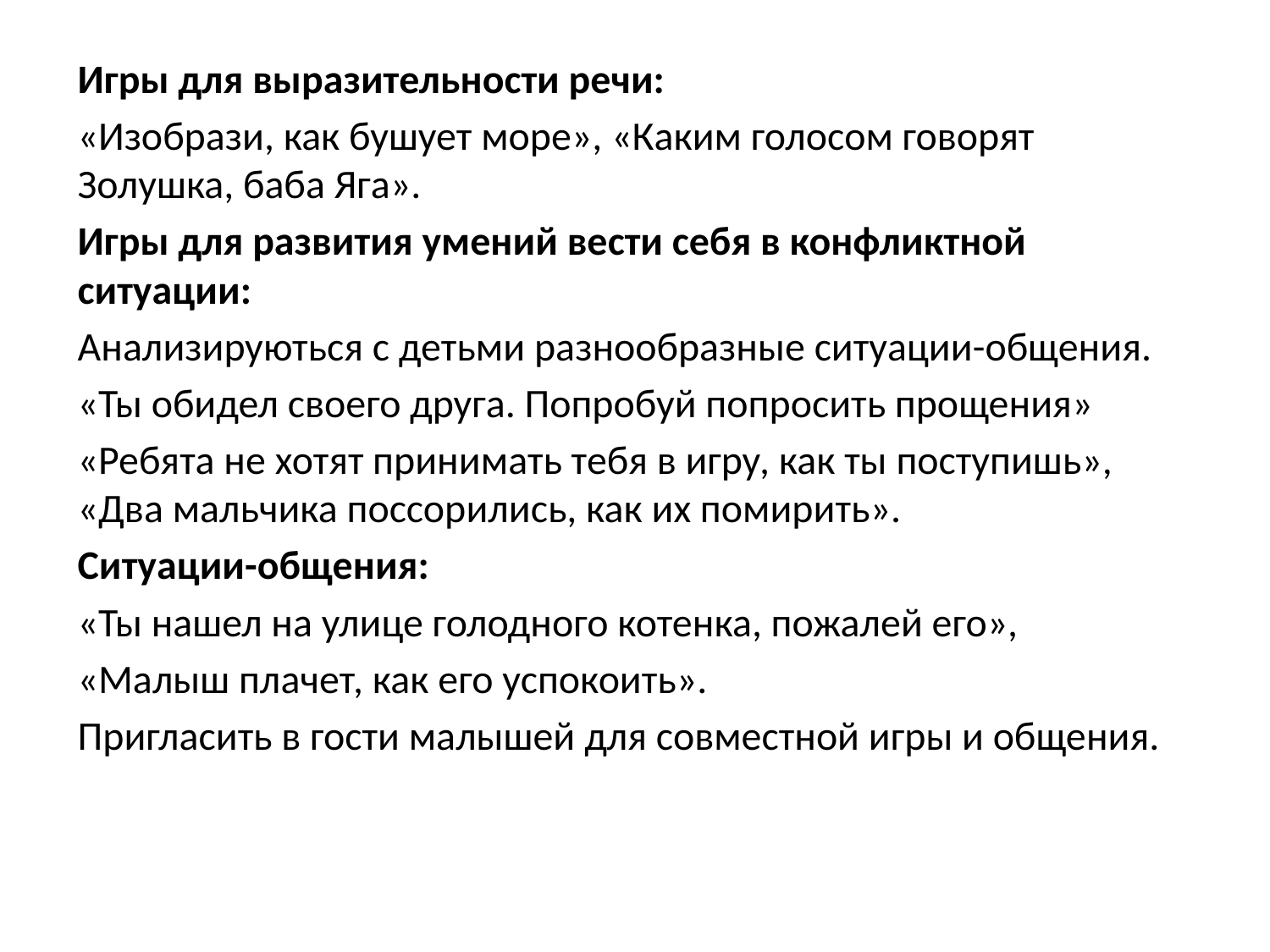

Игры для выразительности речи:
«Изобрази, как бушует море», «Каким голосом говорят Золушка, баба Яга».
Игры для развития умений вести себя в конфликтной ситуации:
Анализируються с детьми разнообразные ситуации-общения.
«Ты обидел своего друга. Попробуй попросить прощения»
«Ребята не хотят принимать тебя в игру, как ты поступишь», «Два мальчика поссорились, как их помирить».
Ситуации-общения:
«Ты нашел на улице голодного котенка, пожалей его»,
«Малыш плачет, как его успокоить».
Пригласить в гости малышей для совместной игры и общения.